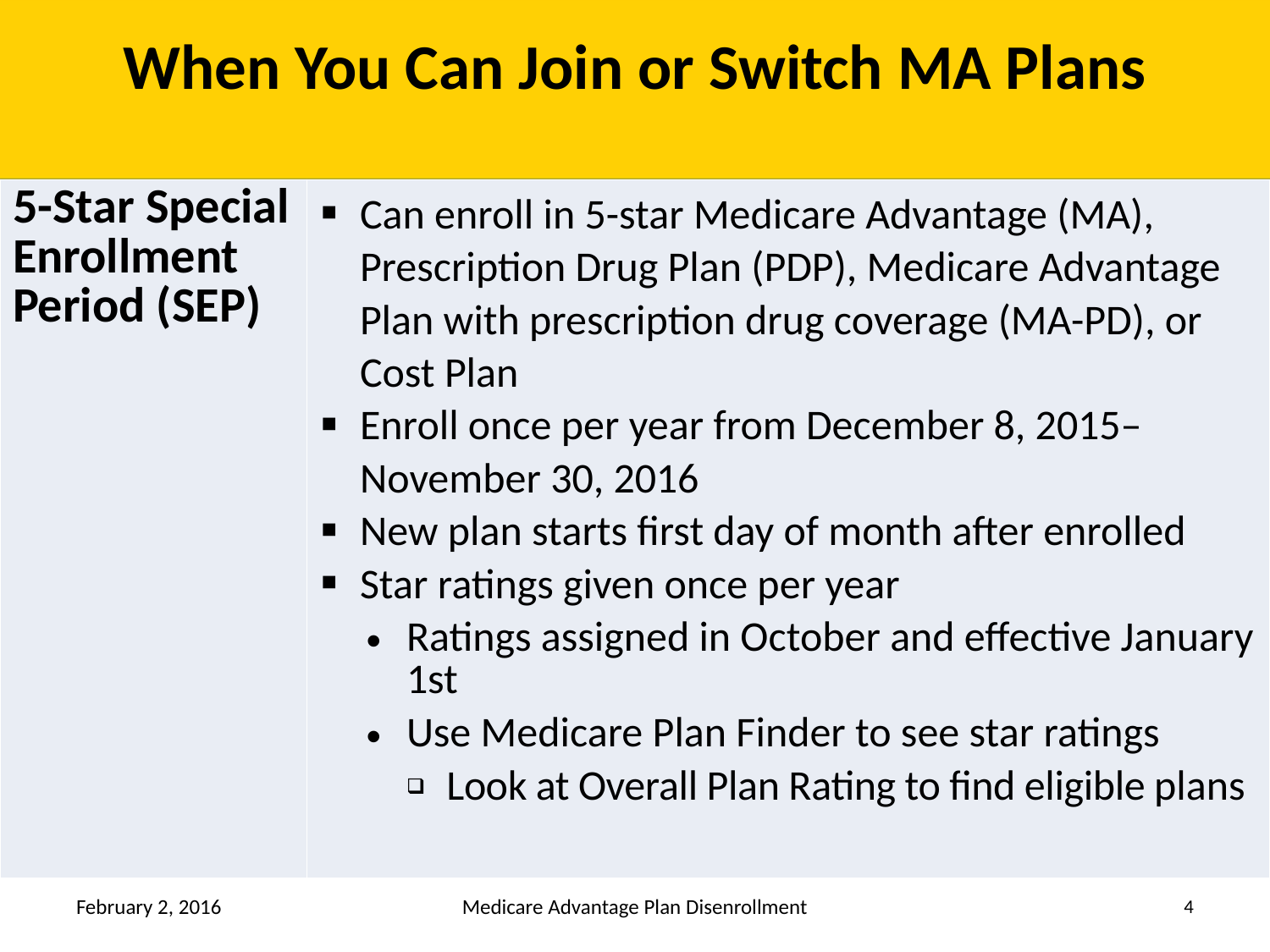

# When You Can Join or Switch MA Plans
| 5-Star Special Enrollment Period (SEP) | Can enroll in 5-star Medicare Advantage (MA), Prescription Drug Plan (PDP), Medicare Advantage Plan with prescription drug coverage (MA-PD), or Cost Plan Enroll once per year from December 8, 2015–November 30, 2016 New plan starts first day of month after enrolled Star ratings given once per year Ratings assigned in October and effective January 1st Use Medicare Plan Finder to see star ratings Look at Overall Plan Rating to find eligible plans |
| --- | --- |
February 2, 2016
Medicare Advantage Plan Disenrollment
4